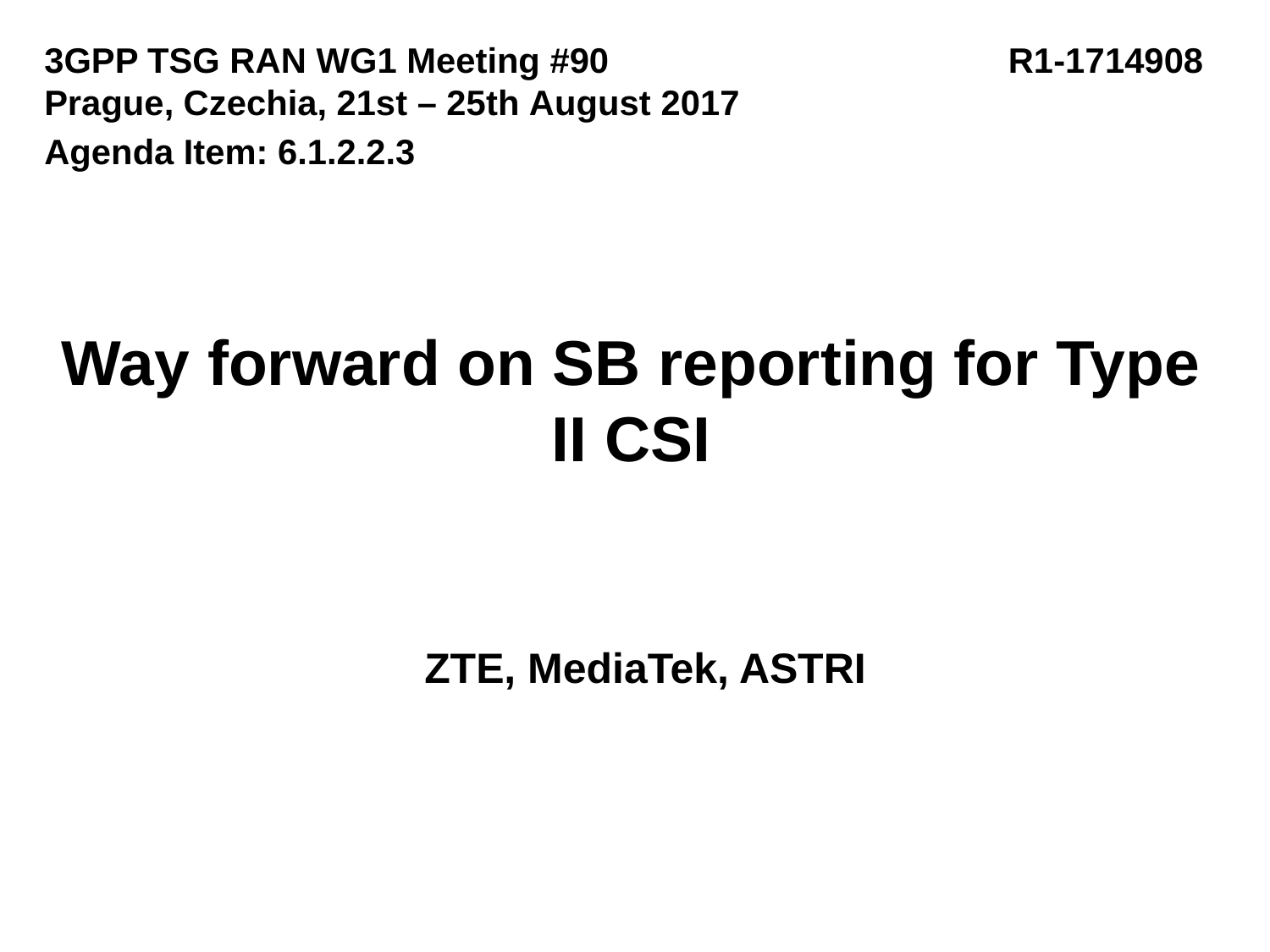

3GPP TSG RAN WG1 Meeting #90                                         R1-1714908
Prague, Czechia, 21st – 25th August 2017
Agenda Item: 6.1.2.2.3

# Way forward on SB reporting for Type II CSI
ZTE, MediaTek, ASTRI